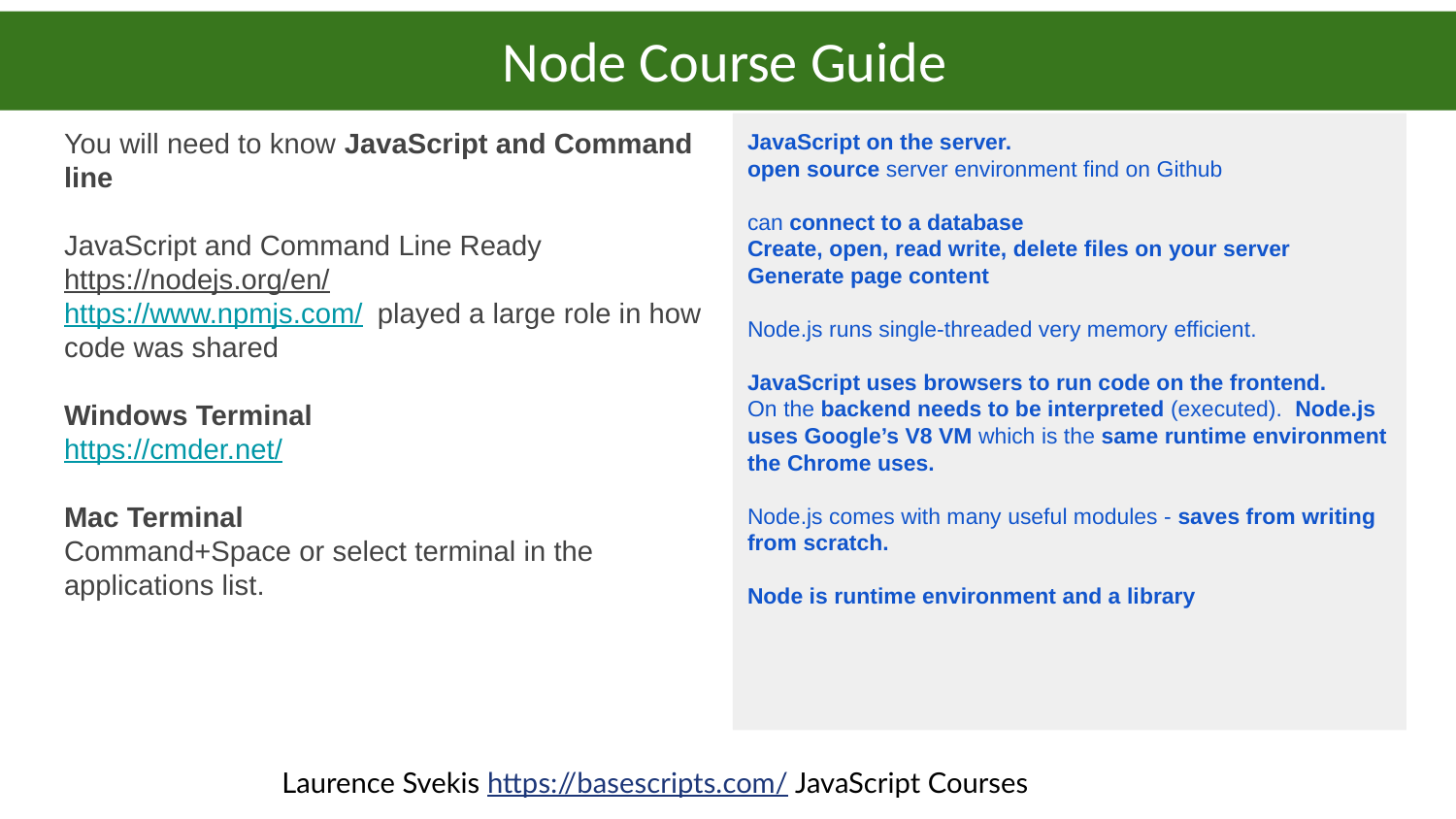

# Node Course Guide
You will need to know JavaScript and Command line

JavaScript and Command Line Ready
https://nodejs.org/en/
https://www.npmjs.com/  played a large role in how code was shared

Windows Terminal
https://cmder.net/

Mac Terminal
Command+Space or select terminal in the applications list.

JavaScript on the server.
open source server environment find on Github

can connect to a database
Create, open, read write, delete files on your server
Generate page content

Node.js runs single-threaded very memory efficient.

JavaScript uses browsers to run code on the frontend.
On the backend needs to be interpreted (executed).  Node.js uses Google’s V8 VM which is the same runtime environment the Chrome uses.

Node.js comes with many useful modules - saves from writing from scratch.

Node is runtime environment and a library

Laurence Svekis https://basescripts.com/ JavaScript Courses